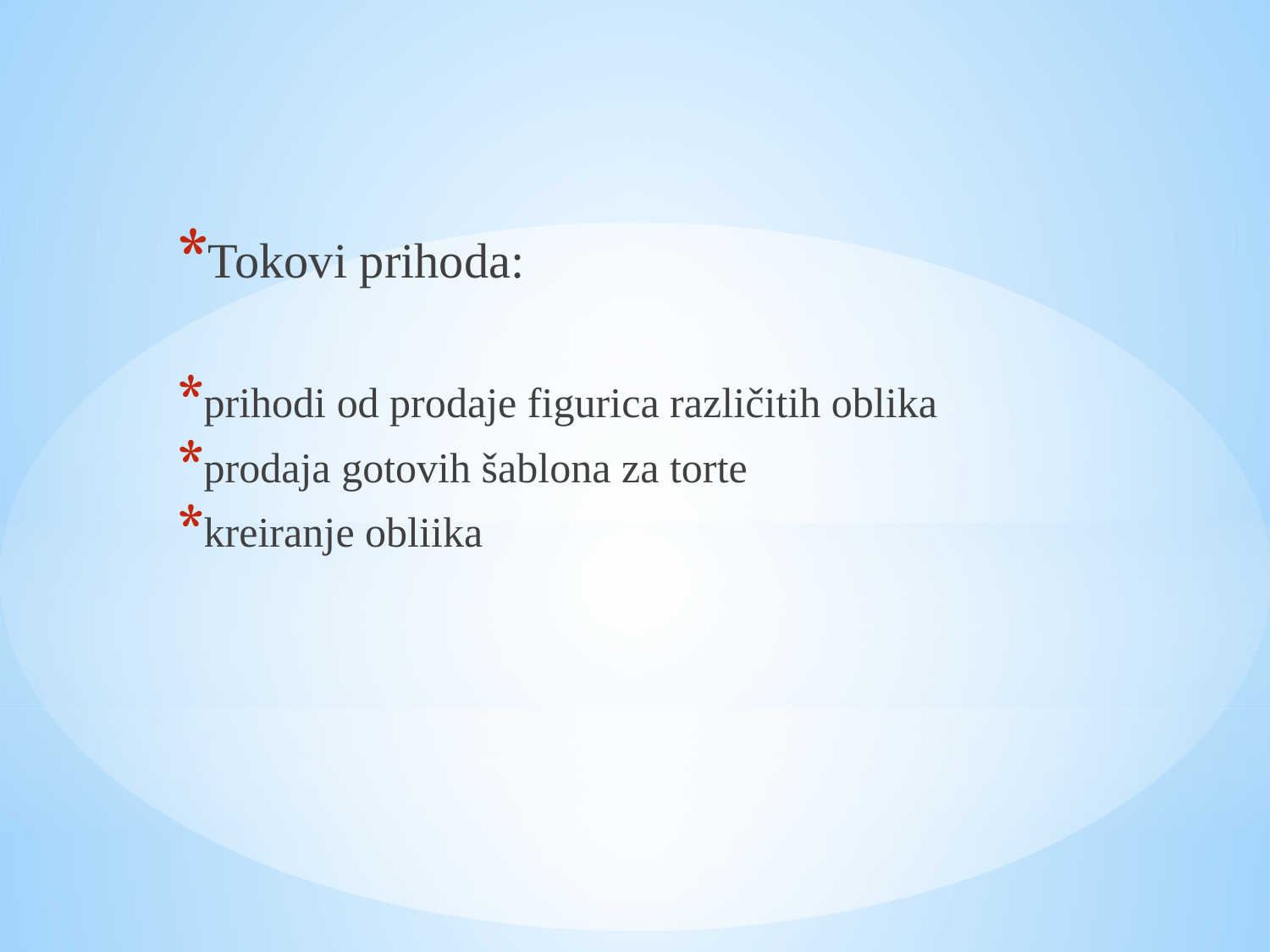

Tokovi prihoda:

prihodi od prodaje figurica različitih oblika
prodaja gotovih šablona za torte
kreiranje obliika